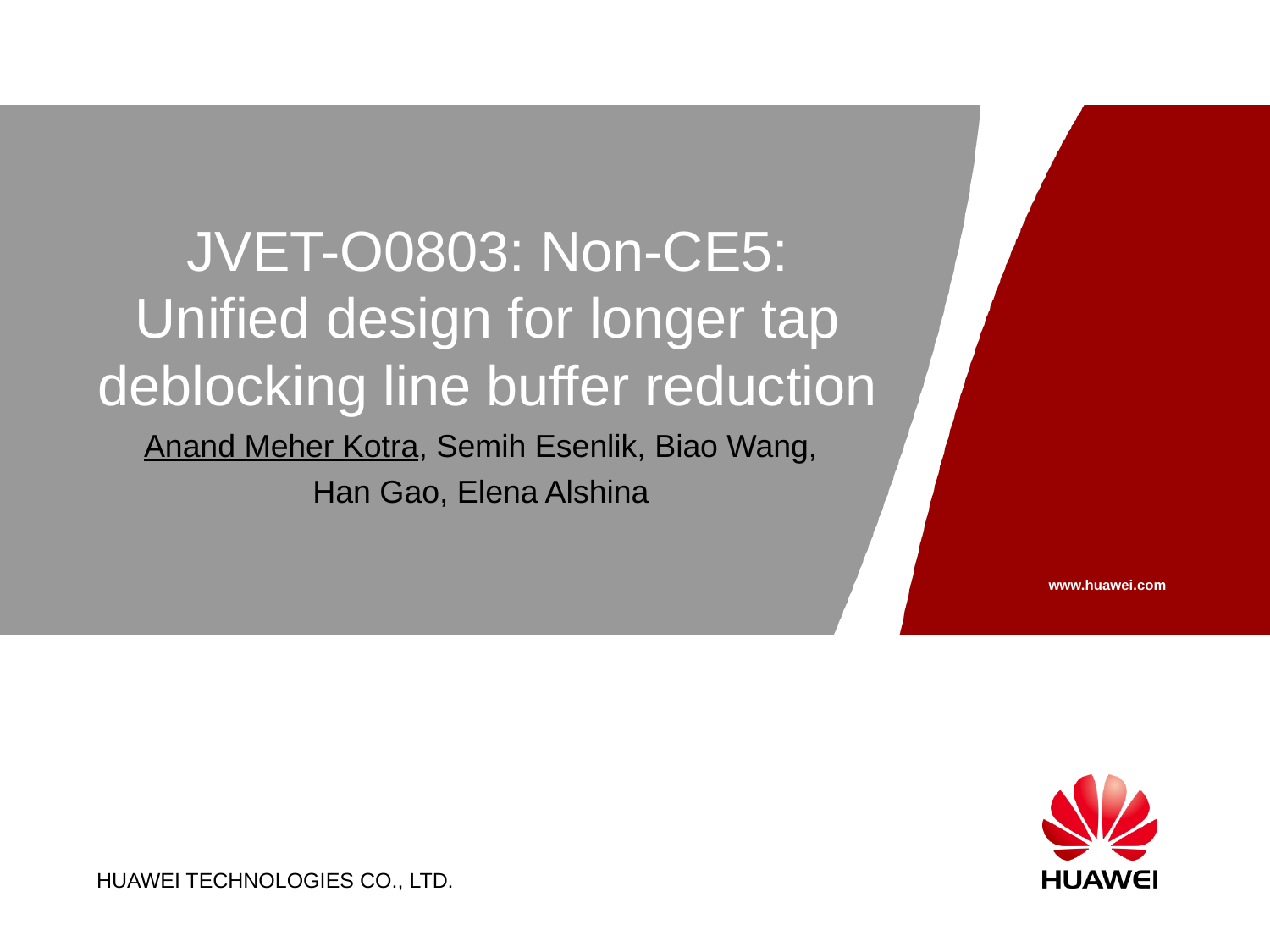

# JVET-O0803: Non-CE5: Unified design for longer tap deblocking line buffer reduction
Anand Meher Kotra, Semih Esenlik, Biao Wang, Han Gao, Elena Alshina